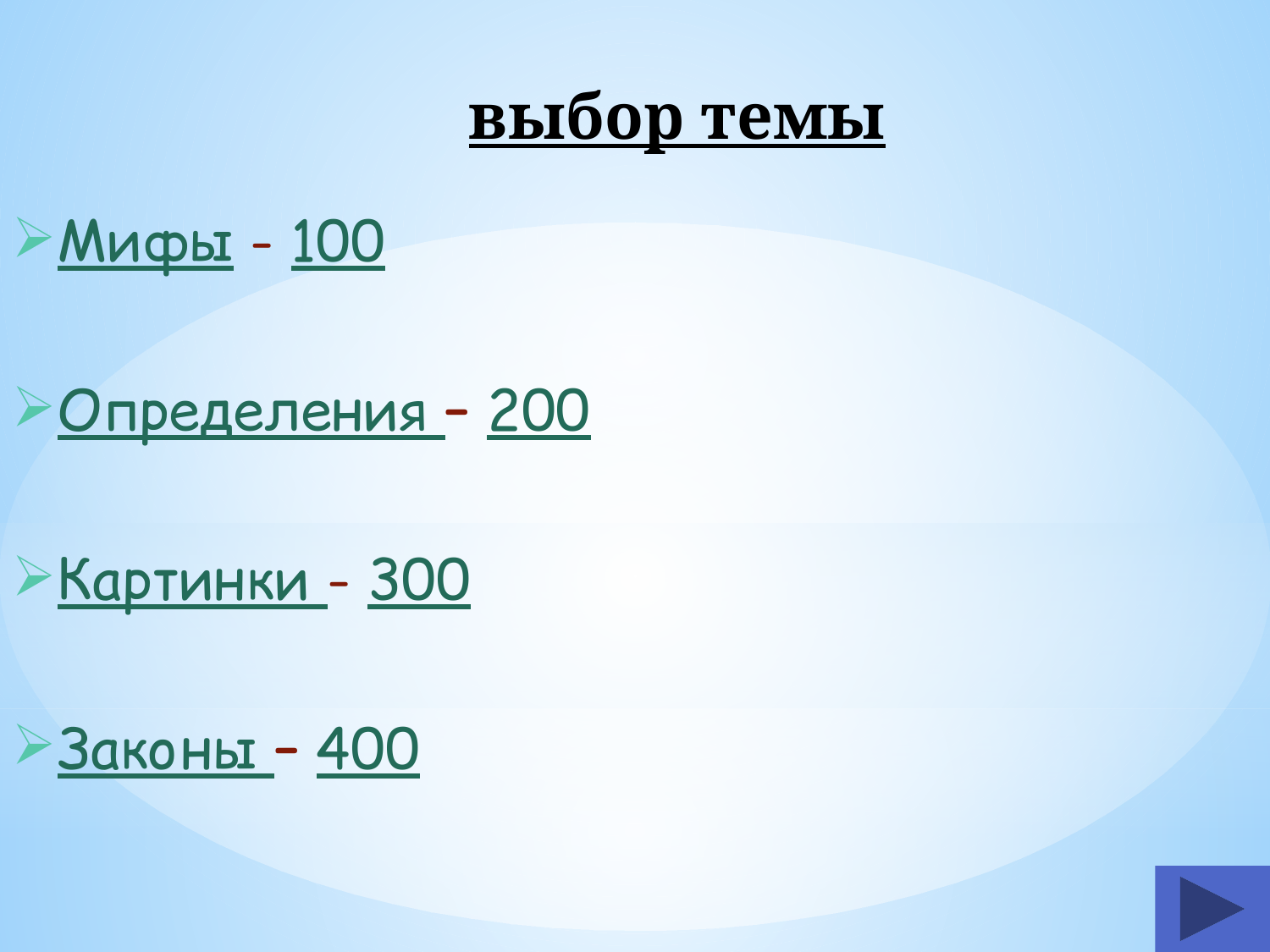

выбор темы
Мифы - 100

Определения – 200

Картинки - 300

Законы – 400